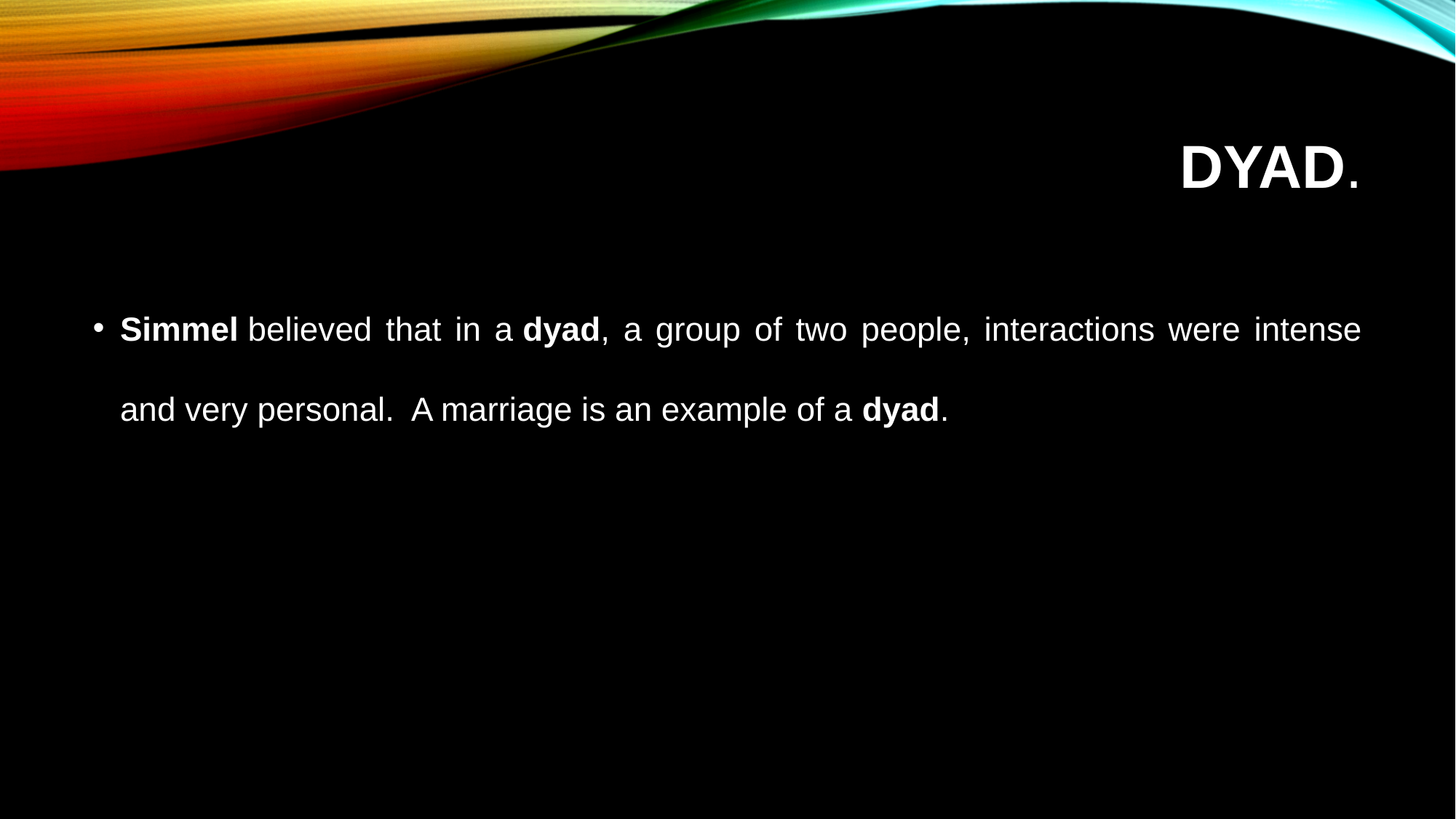

# dyad.
Simmel believed that in a dyad, a group of two people, interactions were intense and very personal.  A marriage is an example of a dyad.